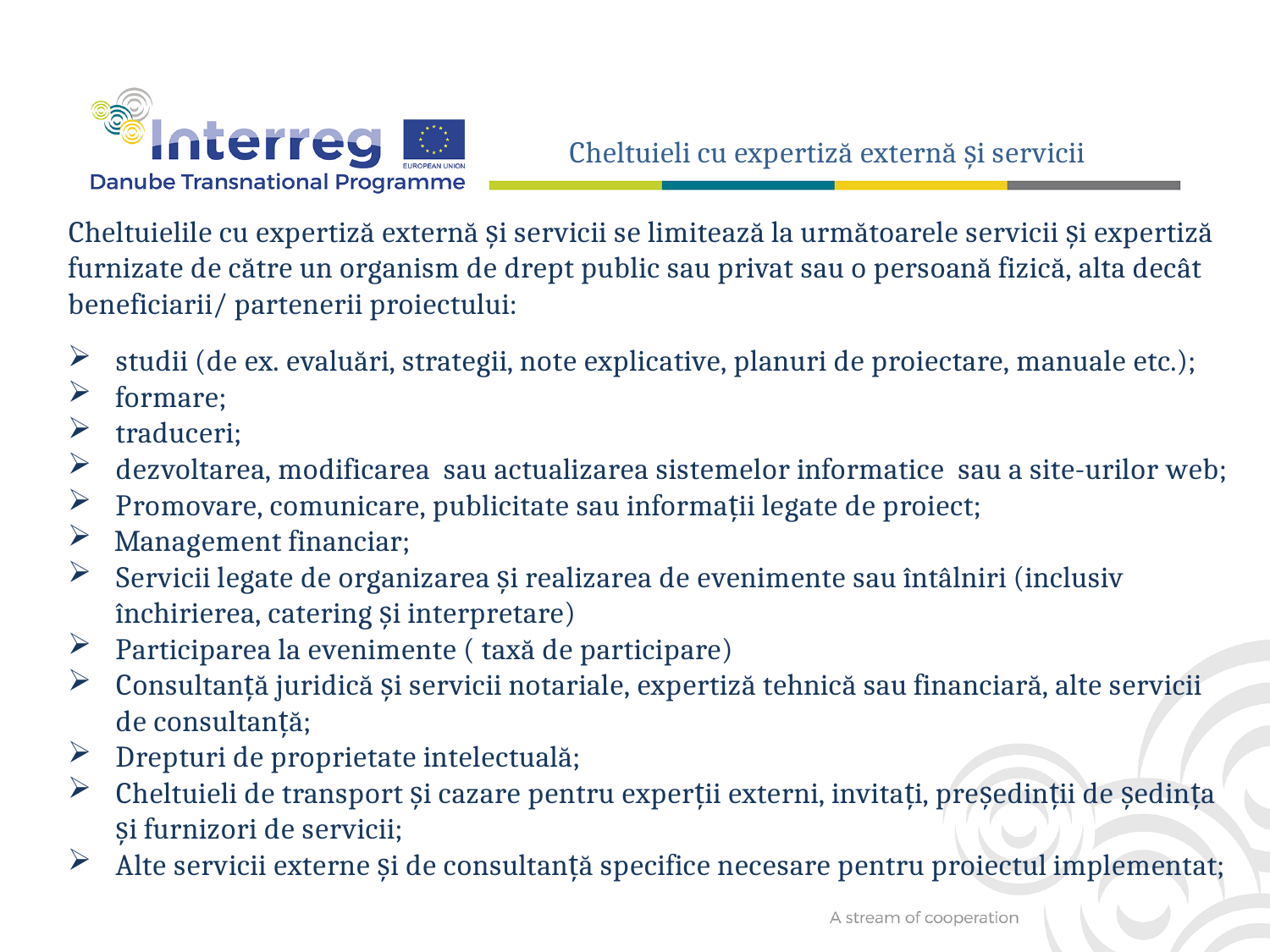

Cheltuieli cu expertiză externă și servicii
Cheltuielile cu expertiză externă și servicii se limitează la următoarele servicii și expertiză furnizate de către un organism de drept public sau privat sau o persoană fizică, alta decât beneficiarii/ partenerii proiectului:
studii (de ex. evaluări, strategii, note explicative, planuri de proiectare, manuale etc.);
formare;
traduceri;
dezvoltarea, modificarea  sau actualizarea sistemelor informatice  sau a site-urilor web;
Promovare, comunicare, publicitate sau informații legate de proiect;
Management financiar;
Servicii legate de organizarea și realizarea de evenimente sau întâlniri (inclusiv închirierea, catering și interpretare)
Participarea la evenimente ( taxă de participare)
Consultanță juridică și servicii notariale, expertiză tehnică sau financiară, alte servicii de consultanță;
Drepturi de proprietate intelectuală;
Cheltuieli de transport și cazare pentru experții externi, invitați, președinții de ședința și furnizori de servicii;
Alte servicii externe și de consultanță specifice necesare pentru proiectul implementat;